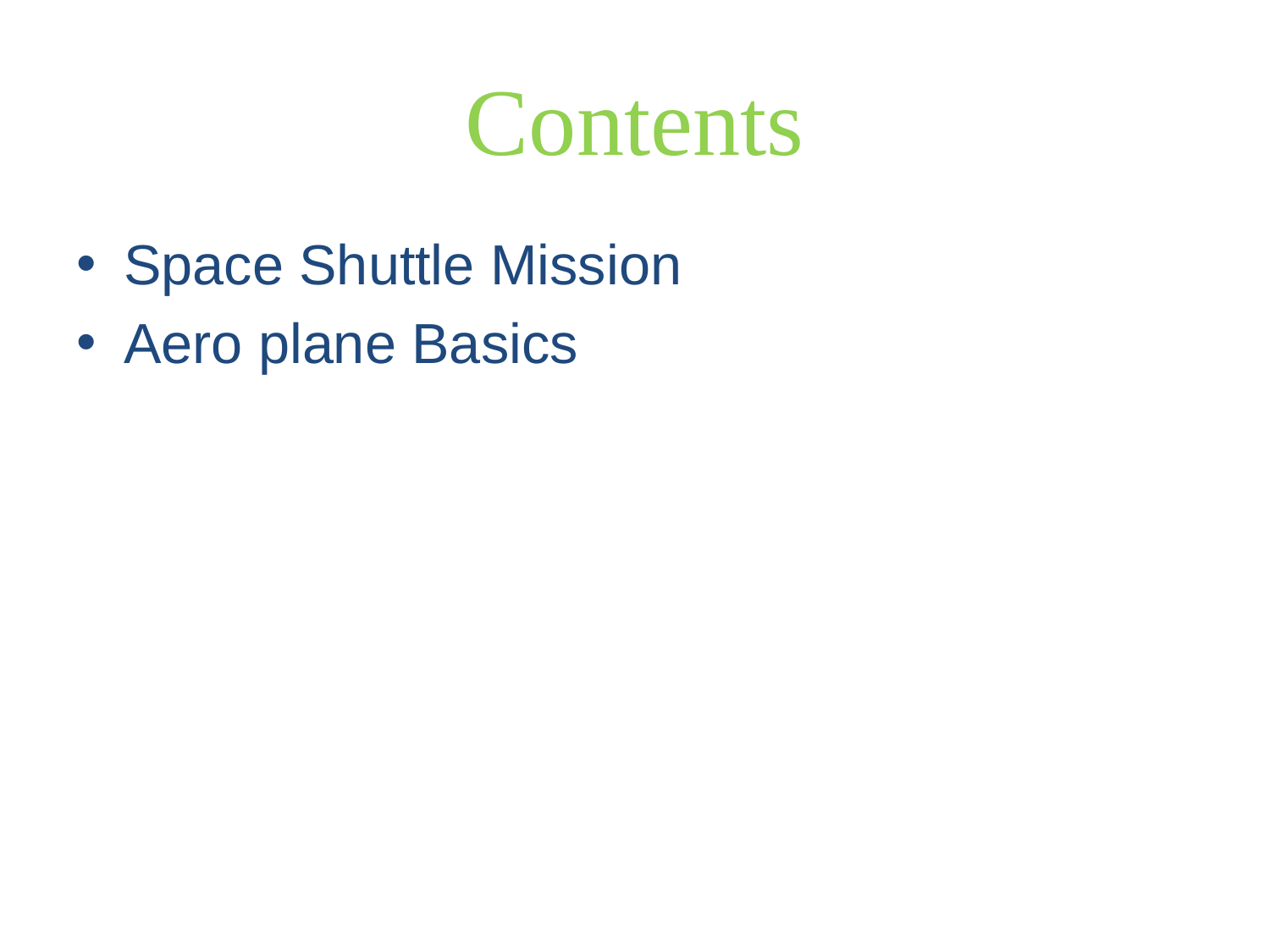

# Contents
Space Shuttle Mission
Aero plane Basics